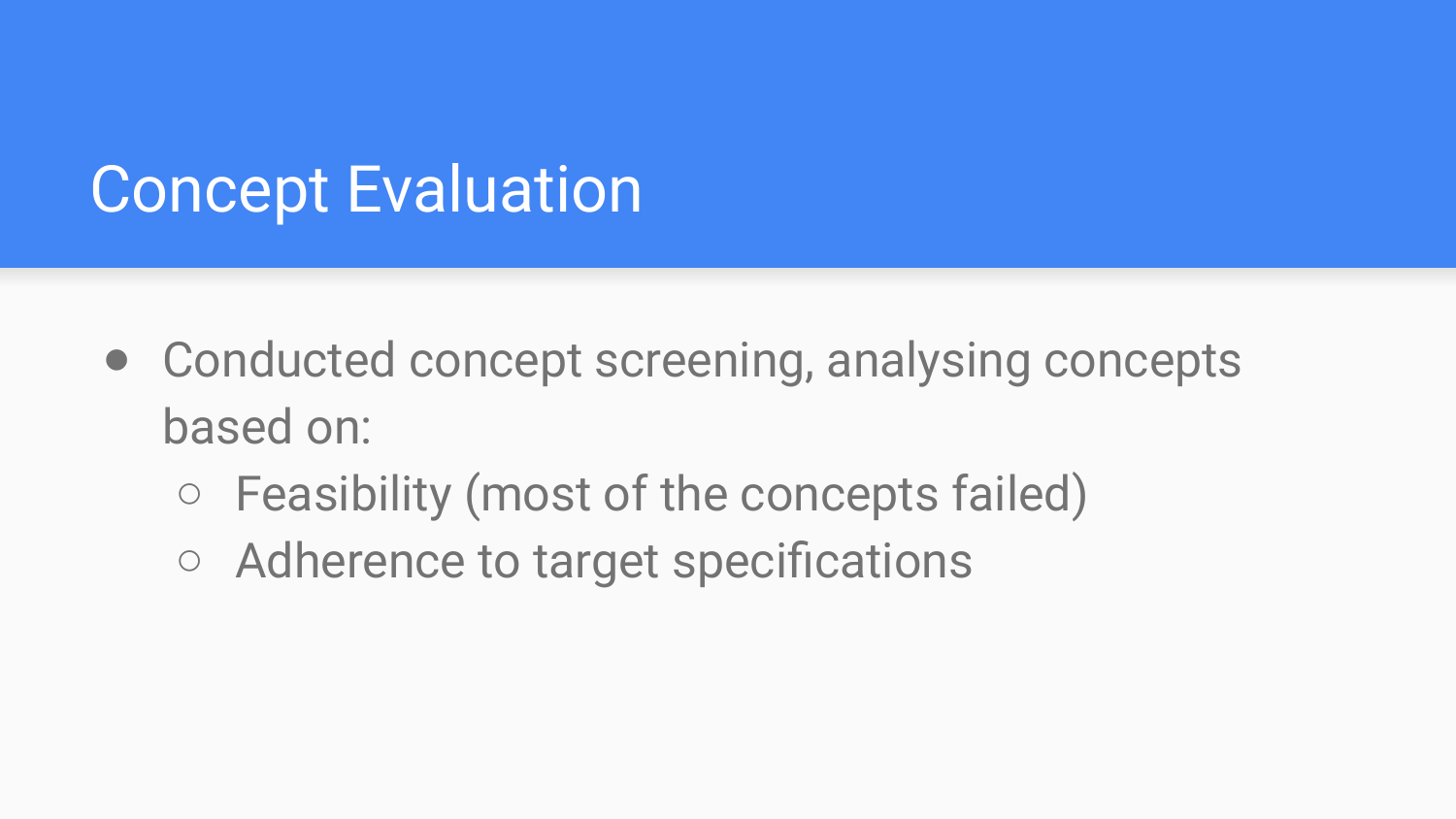

# Concept Evaluation
Conducted concept screening, analysing concepts based on:
Feasibility (most of the concepts failed)
Adherence to target specifications